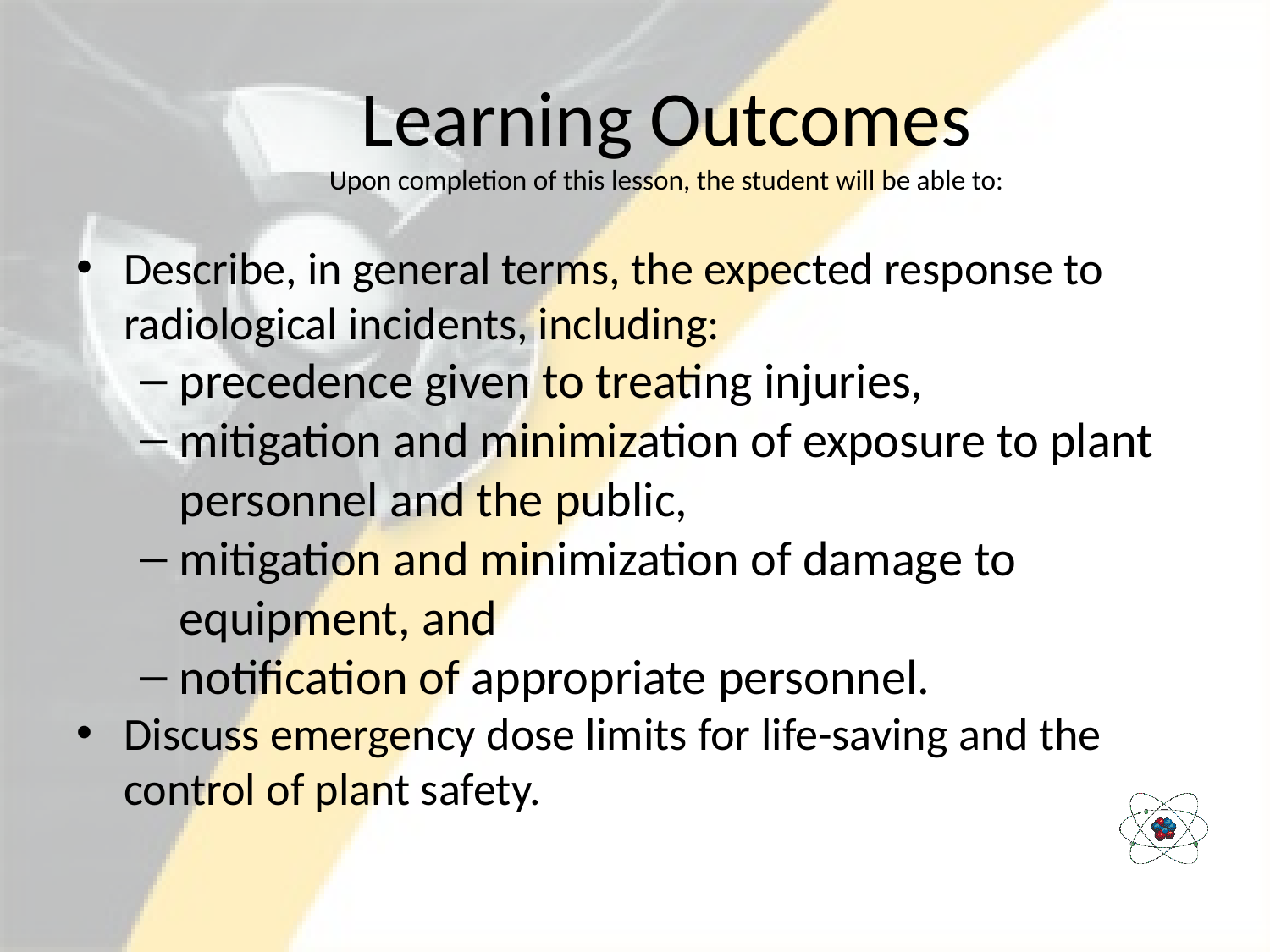

# Learning Outcomes Upon completion of this lesson, the student will be able to:
Describe, in general terms, the expected response to radiological incidents, including:
precedence given to treating injuries,
mitigation and minimization of exposure to plant personnel and the public,
mitigation and minimization of damage to equipment, and
notification of appropriate personnel.
Discuss emergency dose limits for life-saving and the control of plant safety.